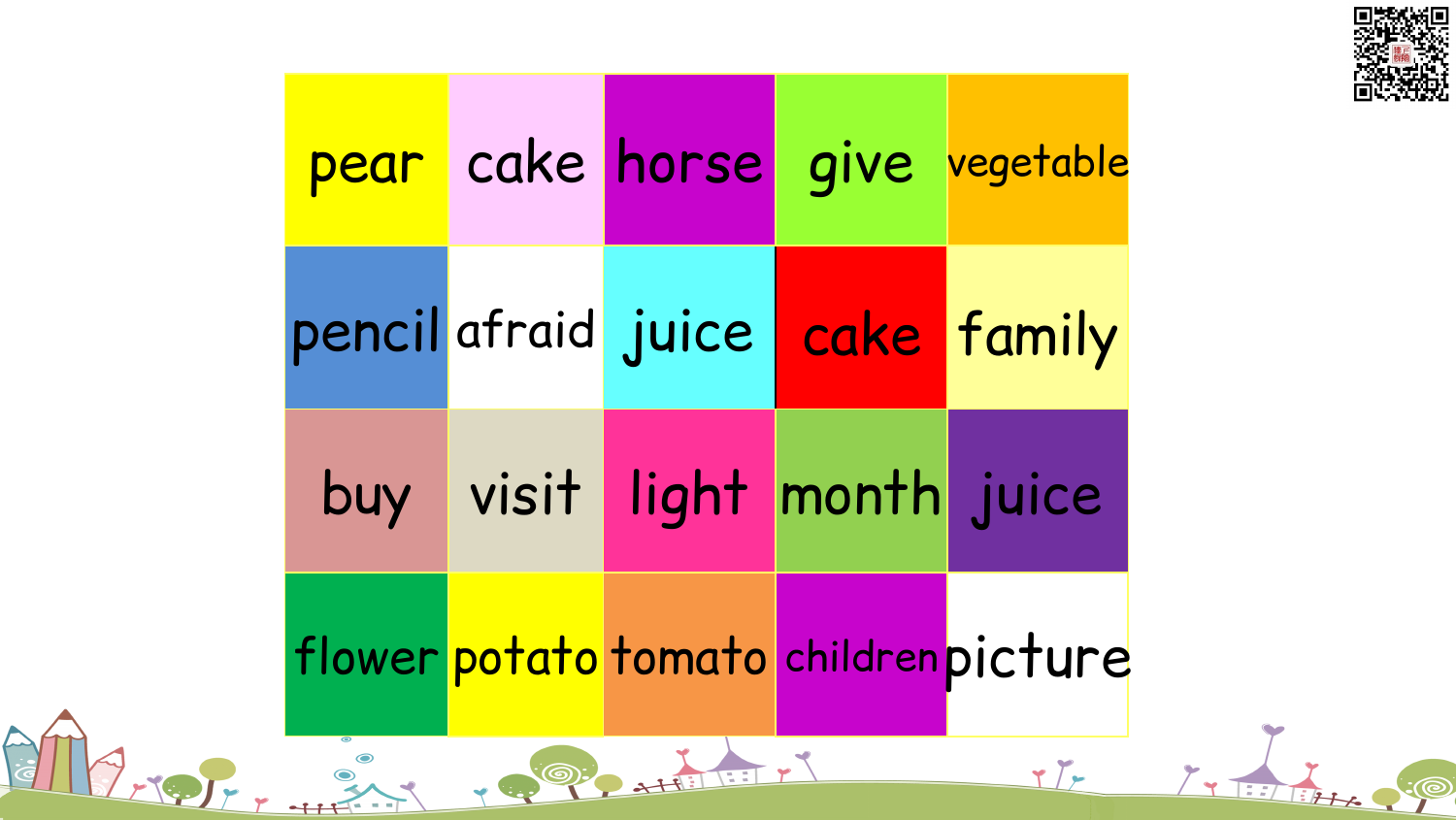

pear
cake
horse
give
vegetable
family
pencil
afraid
juice
cake
buy
light
month
visit
juice
potato
children
picture
flower
tomato